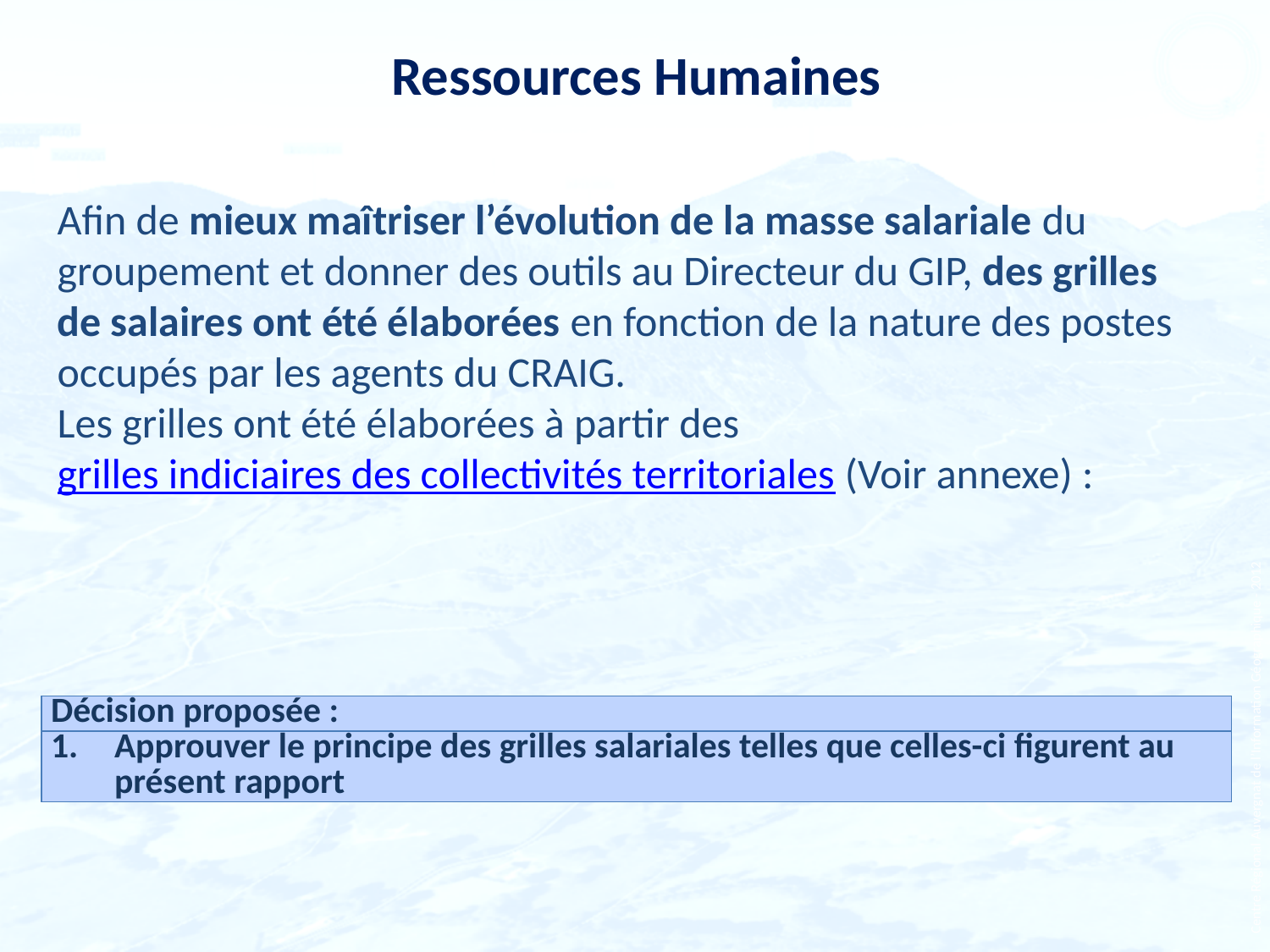

Ressources Humaines

Afin de mieux maîtriser l’évolution de la masse salariale du groupement et donner des outils au Directeur du GIP, des grilles de salaires ont été élaborées en fonction de la nature des postes occupés par les agents du CRAIG.
Les grilles ont été élaborées à partir des grilles indiciaires des collectivités territoriales (Voir annexe) :
| Décision proposée : |
| --- |
| Approuver le principe des grilles salariales telles que celles-ci figurent au présent rapport |